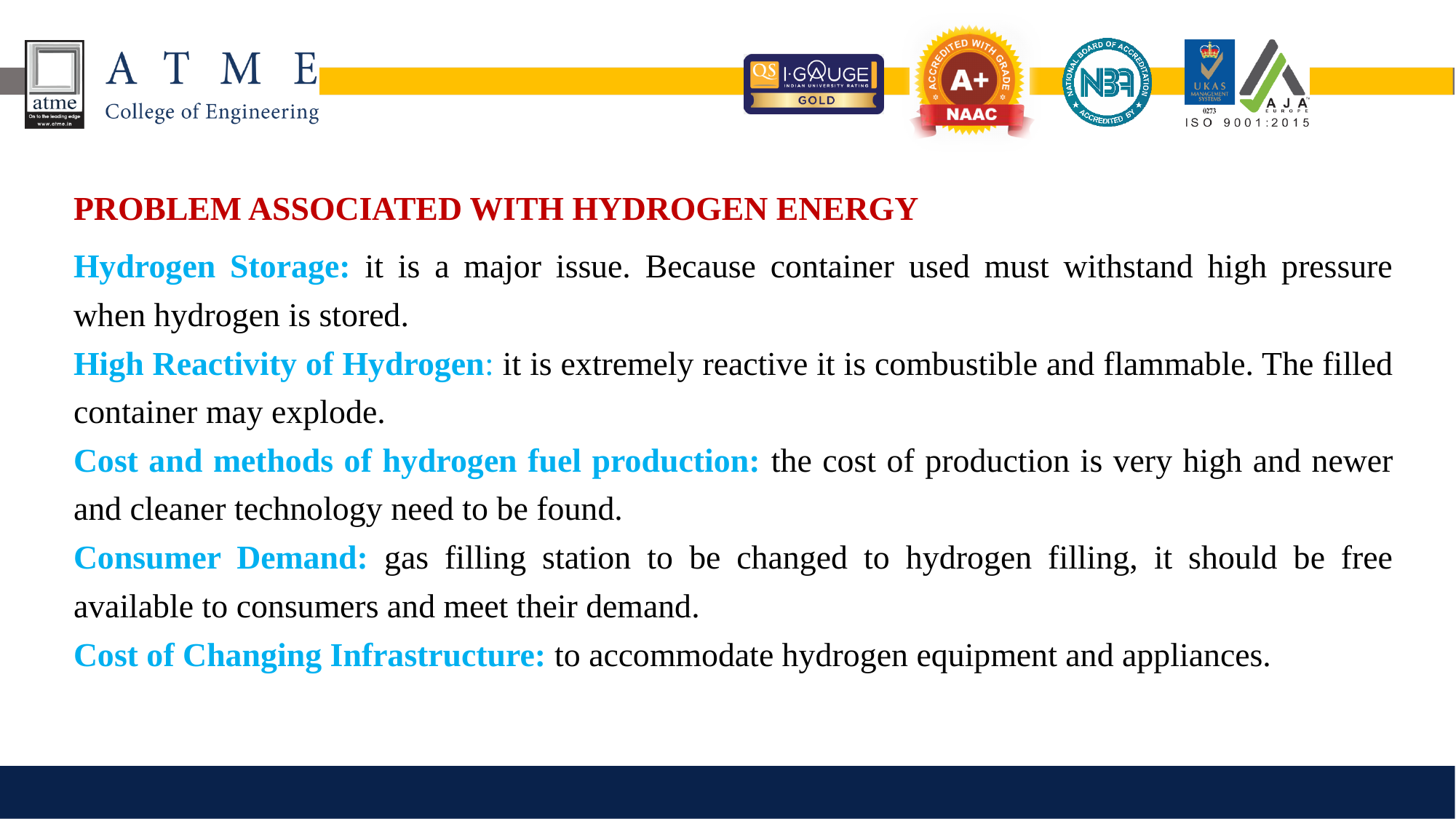

PROBLEM ASSOCIATED WITH HYDROGEN ENERGY
Hydrogen Storage: it is a major issue. Because container used must withstand high pressure when hydrogen is stored.
High Reactivity of Hydrogen: it is extremely reactive it is combustible and flammable. The filled container may explode.
Cost and methods of hydrogen fuel production: the cost of production is very high and newer and cleaner technology need to be found.
Consumer Demand: gas filling station to be changed to hydrogen filling, it should be free available to consumers and meet their demand.
Cost of Changing Infrastructure: to accommodate hydrogen equipment and appliances.